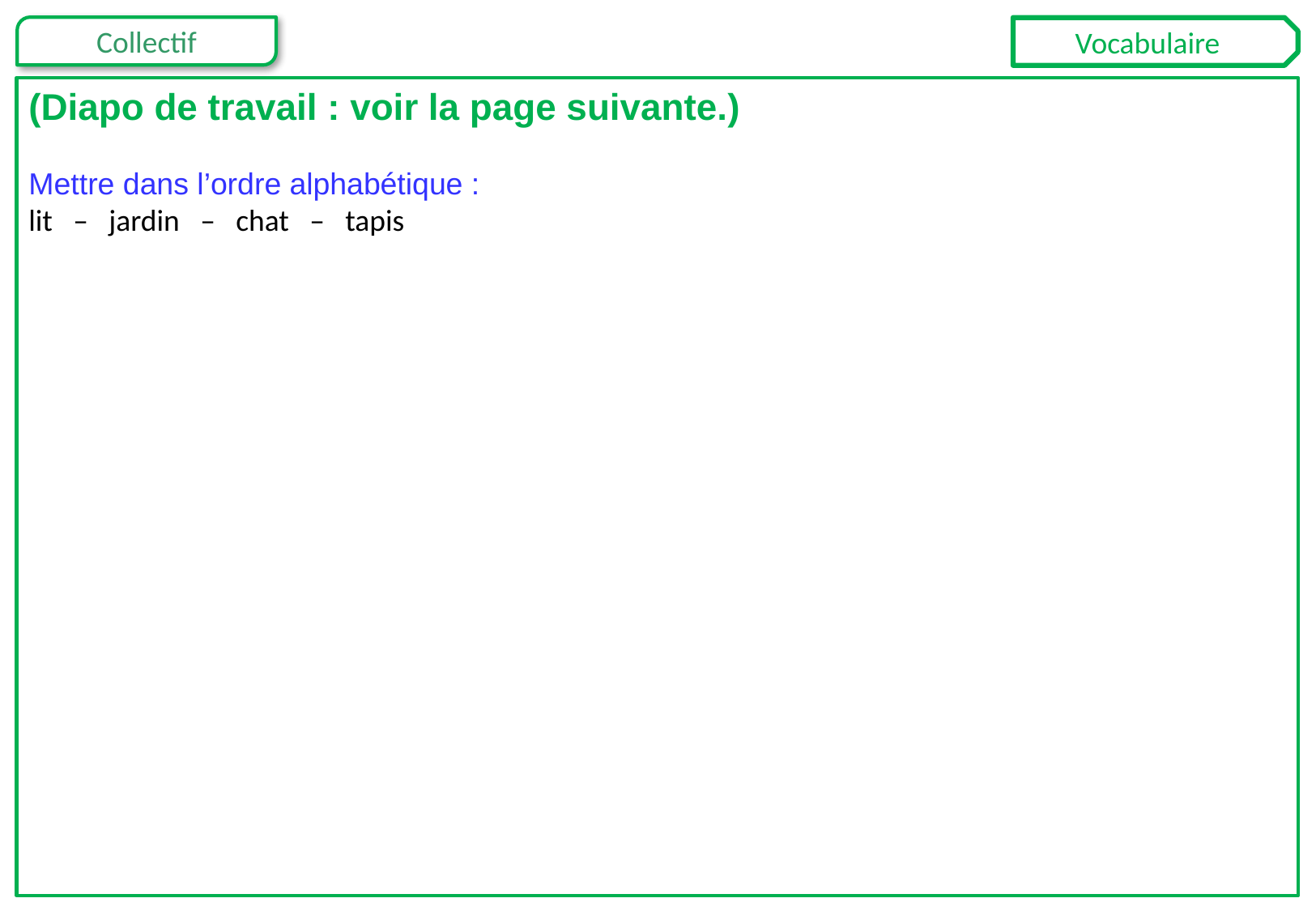

Vocabulaire
(Diapo de travail : voir la page suivante.)

Mettre dans l’ordre alphabétique :
lit   –   jardin   –   chat   –   tapis